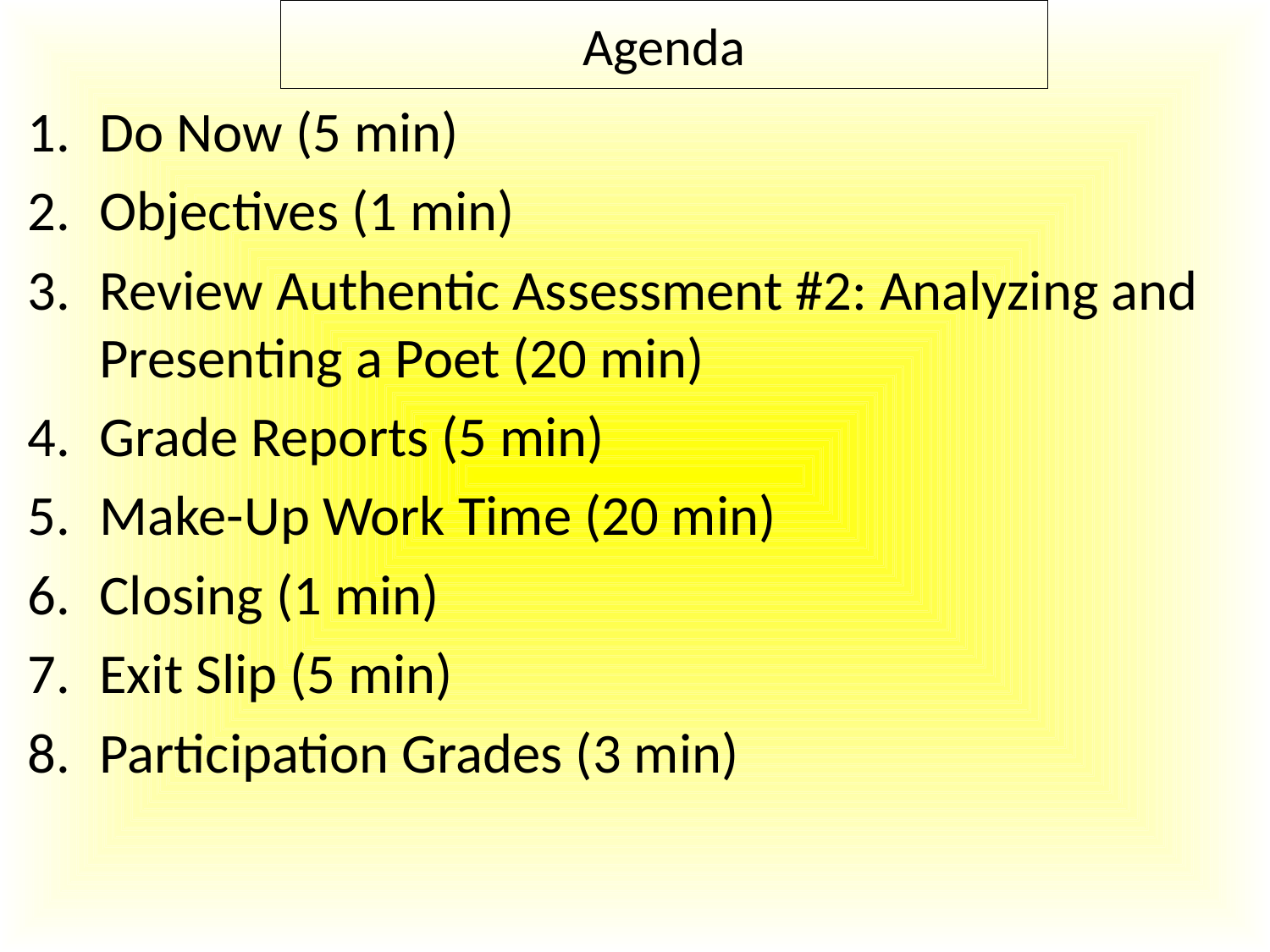

Agenda
Do Now (5 min)
Objectives (1 min)
Review Authentic Assessment #2: Analyzing and Presenting a Poet (20 min)
Grade Reports (5 min)
Make-Up Work Time (20 min)
Closing (1 min)
Exit Slip (5 min)
Participation Grades (3 min)